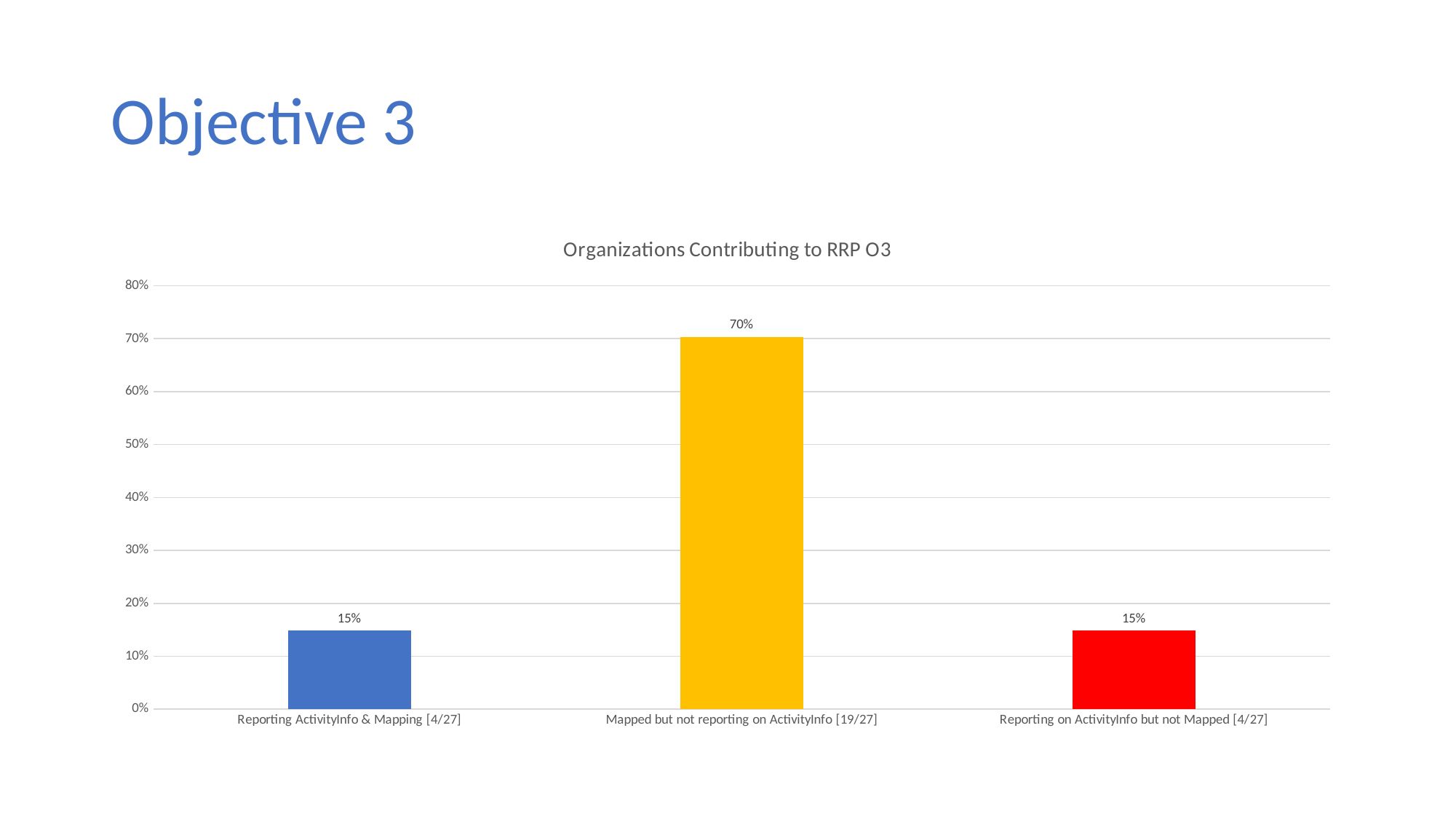

# Objective 3

### Chart: Organizations Contributing to RRP O3

| Category |  |
|---|---|
| Reporting ActivityInfo & Mapping [4/27] | 0.14814814814814814 |
| Mapped but not reporting on ActivityInfo [19/27] | 0.7037037037037037 |
| Reporting on ActivityInfo but not Mapped [4/27] | 0.14814814814814814 |